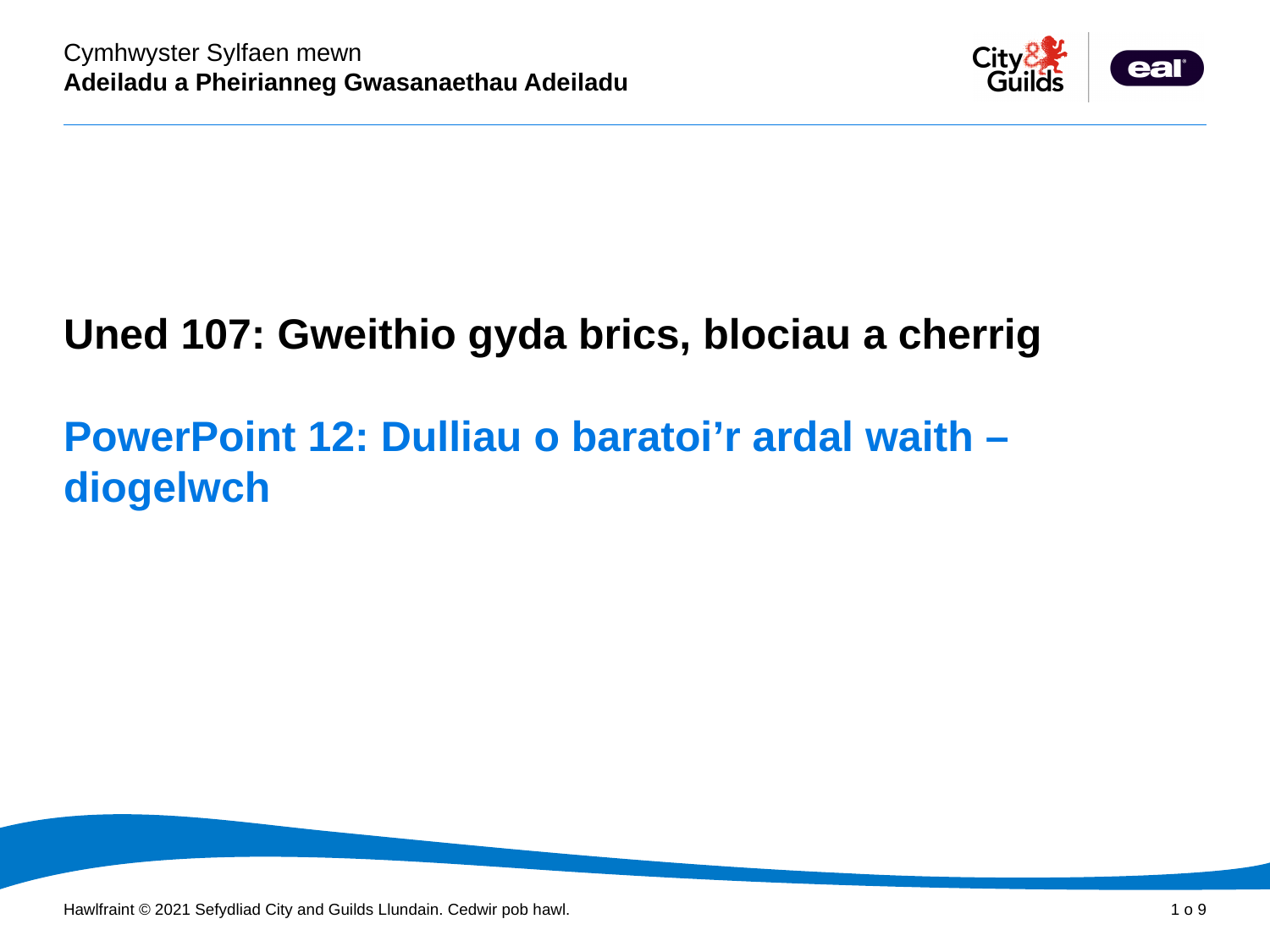

Cyflwyniad PowerPoint
Uned 107: Gweithio gyda brics, blociau a cherrig
# PowerPoint 12: Dulliau o baratoi’r ardal waith – diogelwch